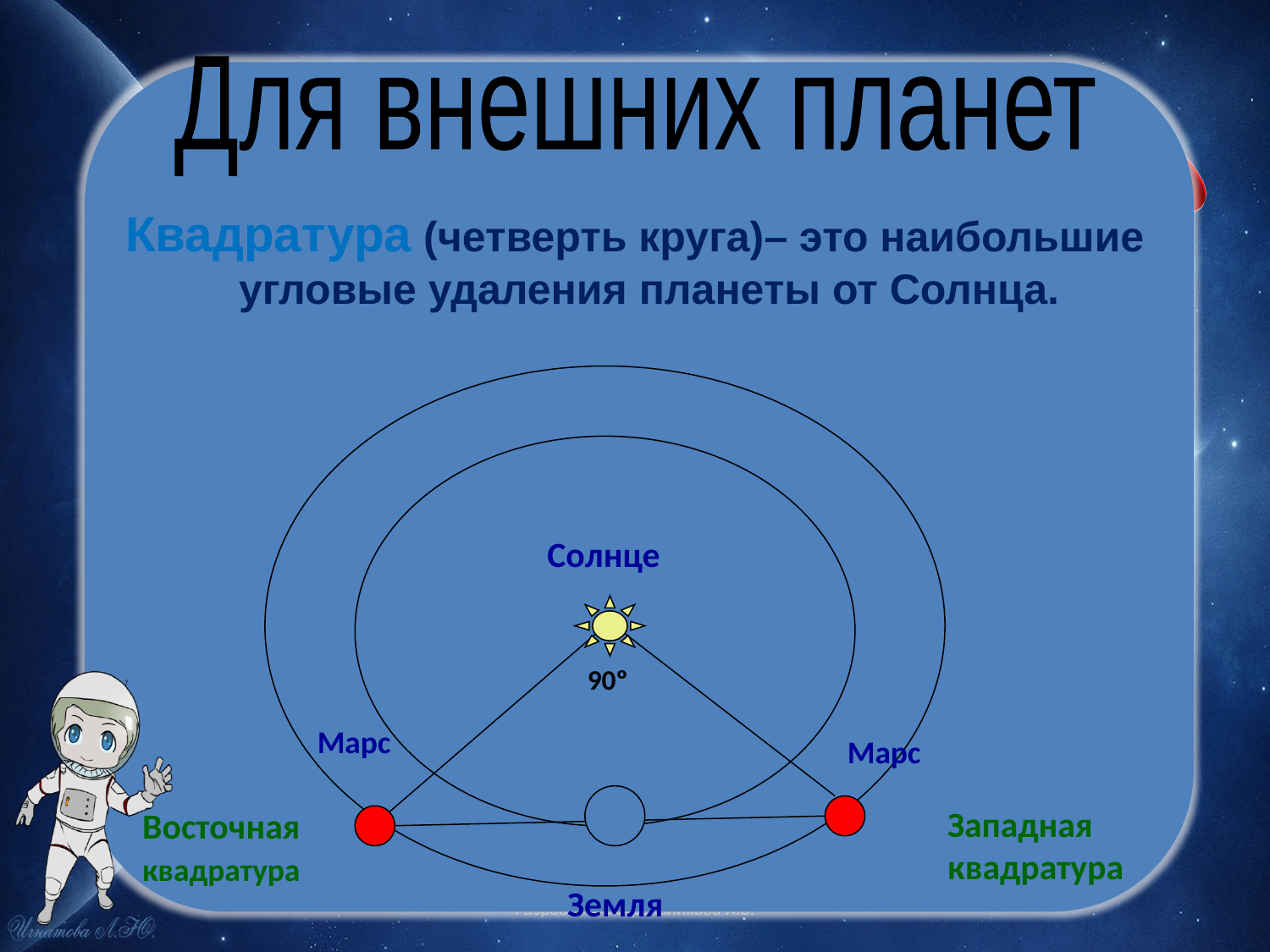

Для внешних планет
Квадратура (четверть круга)– это наибольшие угловые удаления планеты от Солнца.

Солнце

90º
Марс

Марс

Западная квадратура
Восточная квадратура

Земля
Разработчик Стрельникова Л.В.